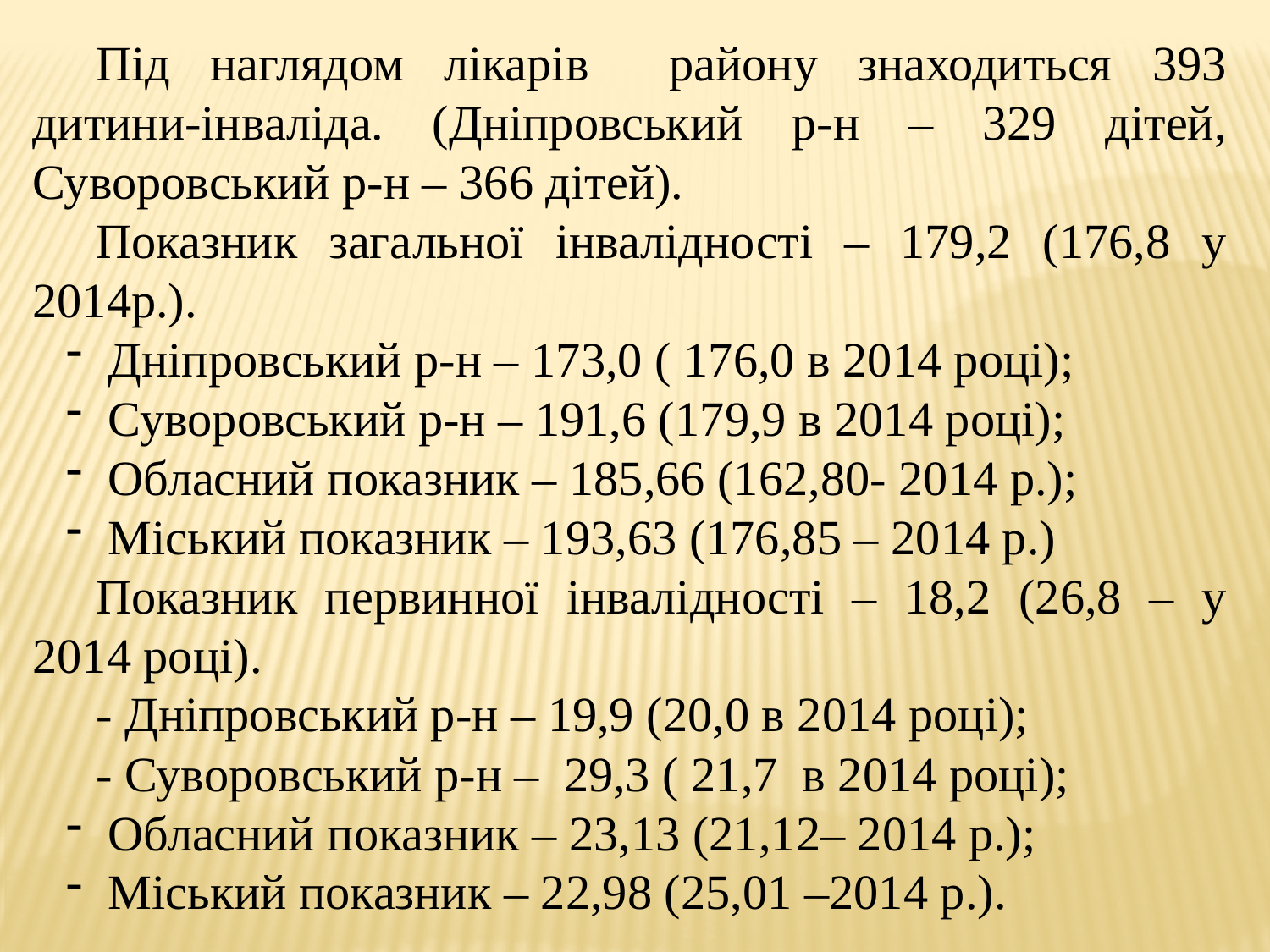

Під наглядом лікарів  району знаходиться 393 дитини-інваліда. (Дніпровський р-н – 329 дітей, Суворовський р-н – 366 дітей).
Показник загальної інвалідності – 179,2 (176,8 у 2014р.).
 Дніпровський р-н – 173,0 ( 176,0 в 2014 році);
 Суворовський р-н – 191,6 (179,9 в 2014 році);
 Обласний показник – 185,66 (162,80- 2014 р.);
 Міський показник – 193,63 (176,85 – 2014 р.)
Показник первинної інвалідності – 18,2 (26,8 – у 2014 році).
- Дніпровський р-н – 19,9 (20,0 в 2014 році);
- Суворовський р-н –  29,3 ( 21,7  в 2014 році);
 Обласний показник – 23,13 (21,12– 2014 р.);
 Міський показник – 22,98 (25,01 –2014 р.).